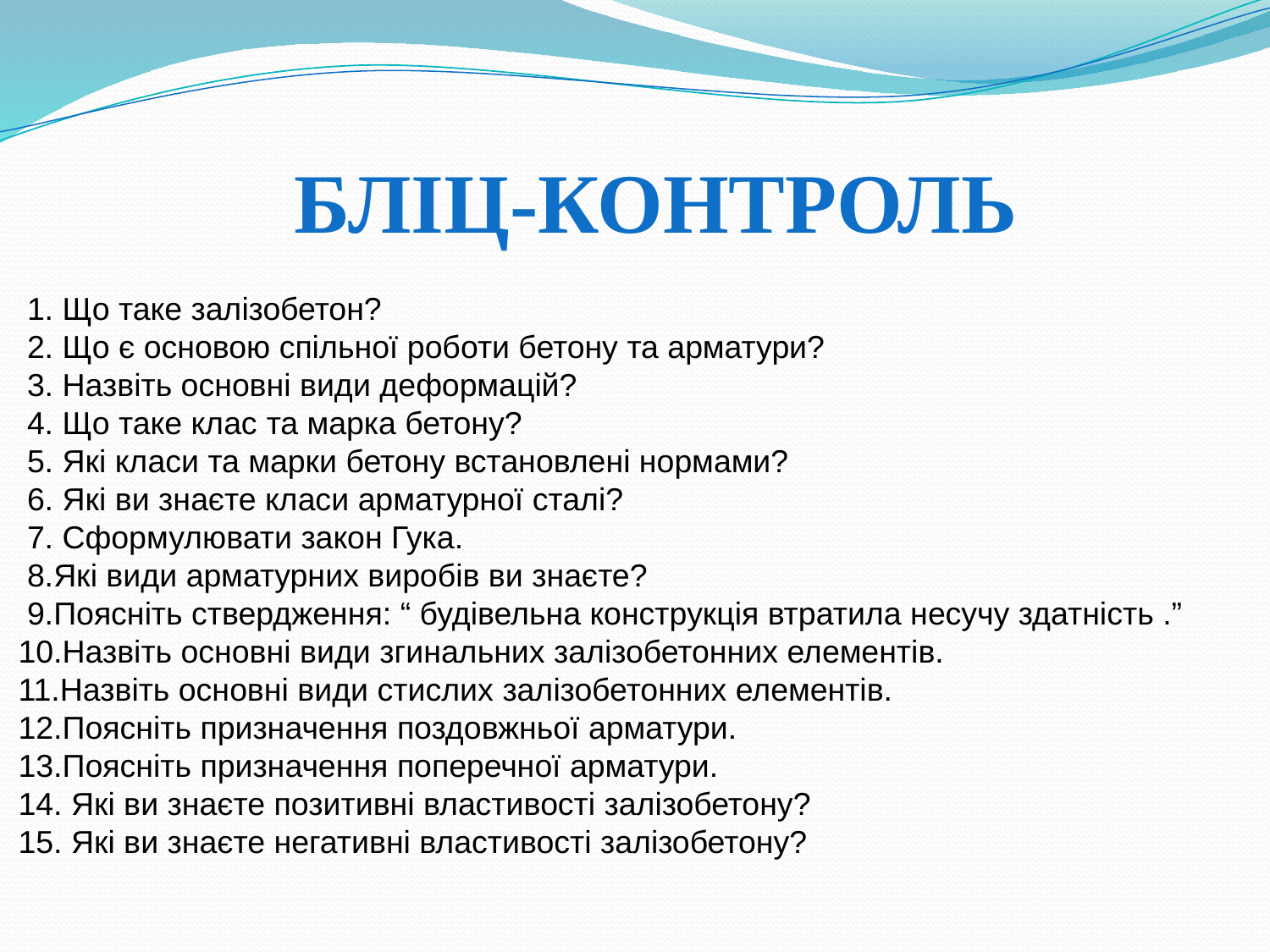

БЛІЦ-КОНТРОЛЬ

 1. Що таке залізобетон?
 2. Що є основою спільної роботи бетону та арматури?
 3. Назвіть основні види деформацій?
 4. Що таке клас та марка бетону?
 5. Які класи та марки бетону встановлені нормами?
 6. Які ви знаєте класи арматурної сталі?
 7. Сформулювати закон Гука.
 8.Які види арматурних виробів ви знаєте?
 9.Поясніть ствердження: “ будівельна конструкція втратила несучу здатність .”
10.Назвіть основні види згинальних залізобетонних елементів.
11.Назвіть основні види стислих залізобетонних елементів.
12.Поясніть призначення поздовжньої арматури.
13.Поясніть призначення поперечної арматури.
14. Які ви знаєте позитивні властивості залізобетону?
15. Які ви знаєте негативні властивості залізобетону?